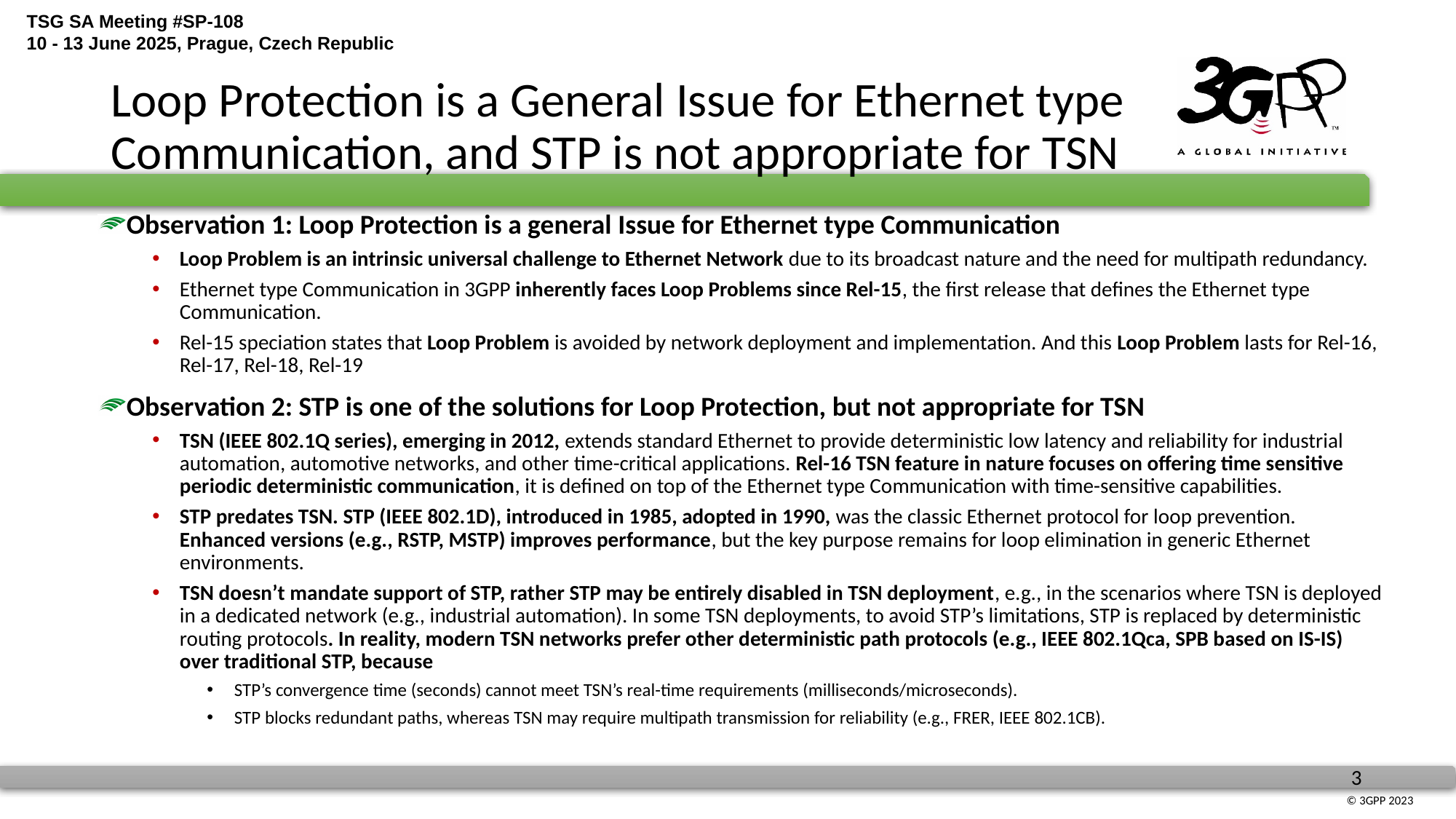

# Loop Protection is a General Issue for Ethernet type Communication, and STP is not appropriate for TSN
Observation 1: Loop Protection is a general Issue for Ethernet type Communication
Loop Problem is an intrinsic universal challenge to Ethernet Network due to its broadcast nature and the need for multipath redundancy.
Ethernet type Communication in 3GPP inherently faces Loop Problems since Rel-15, the first release that defines the Ethernet type Communication.
Rel-15 speciation states that Loop Problem is avoided by network deployment and implementation. And this Loop Problem lasts for Rel-16, Rel-17, Rel-18, Rel-19
Observation 2: STP is one of the solutions for Loop Protection, but not appropriate for TSN
TSN (IEEE 802.1Q series), emerging in 2012, extends standard Ethernet to provide deterministic low latency and reliability for industrial automation, automotive networks, and other time-critical applications. Rel-16 TSN feature in nature focuses on offering time sensitive periodic deterministic communication, it is defined on top of the Ethernet type Communication with time-sensitive capabilities.
STP predates TSN. STP (IEEE 802.1D), introduced in 1985, adopted in 1990, was the classic Ethernet protocol for loop prevention. Enhanced versions (e.g., RSTP, MSTP) improves performance, but the key purpose remains for loop elimination in generic Ethernet environments.
TSN doesn’t mandate support of STP, rather STP may be entirely disabled in TSN deployment, e.g., in the scenarios where TSN is deployed in a dedicated network (e.g., industrial automation). In some TSN deployments, to avoid STP’s limitations, STP is replaced by deterministic routing protocols. In reality, modern TSN networks prefer other deterministic path protocols (e.g., IEEE 802.1Qca, SPB based on IS-IS) over traditional STP, because
STP’s convergence time (seconds) cannot meet TSN’s real-time requirements (milliseconds/microseconds).
STP blocks redundant paths, whereas TSN may require multipath transmission for reliability (e.g., FRER, IEEE 802.1CB).